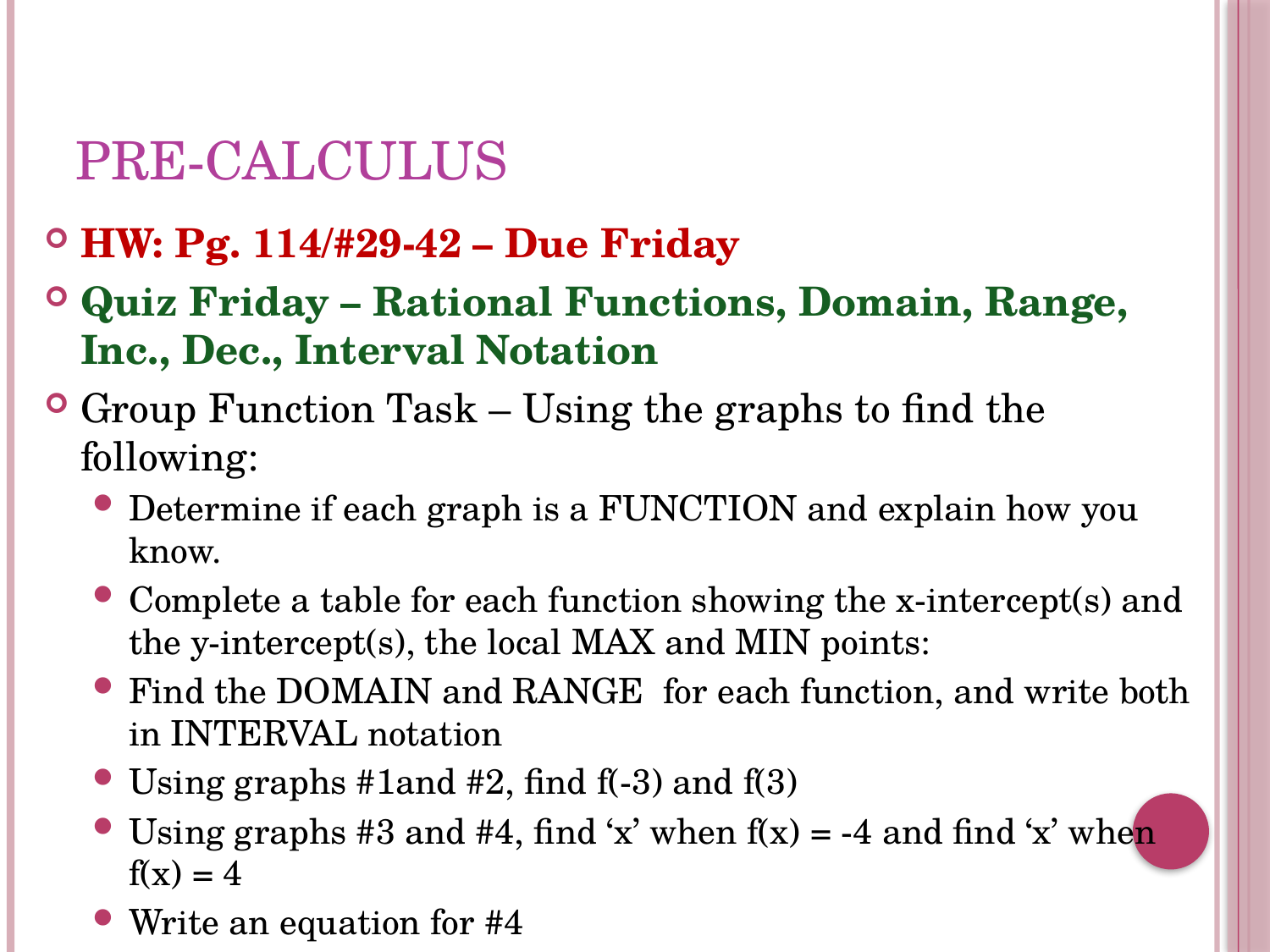

# Pre-Calculus
HW: Pg. 114/#29-42 – Due Friday
Quiz Friday – Rational Functions, Domain, Range, Inc., Dec., Interval Notation
Group Function Task – Using the graphs to find the following:
Determine if each graph is a FUNCTION and explain how you know.
Complete a table for each function showing the x-intercept(s) and the y-intercept(s), the local MAX and MIN points:
Find the DOMAIN and RANGE  for each function, and write both in INTERVAL notation
Using graphs #1and #2, find f(-3) and f(3)
Using graphs #3 and #4, find ‘x’ when f(x) = -4 and find ‘x’ when f(x) = 4
Write an equation for #4